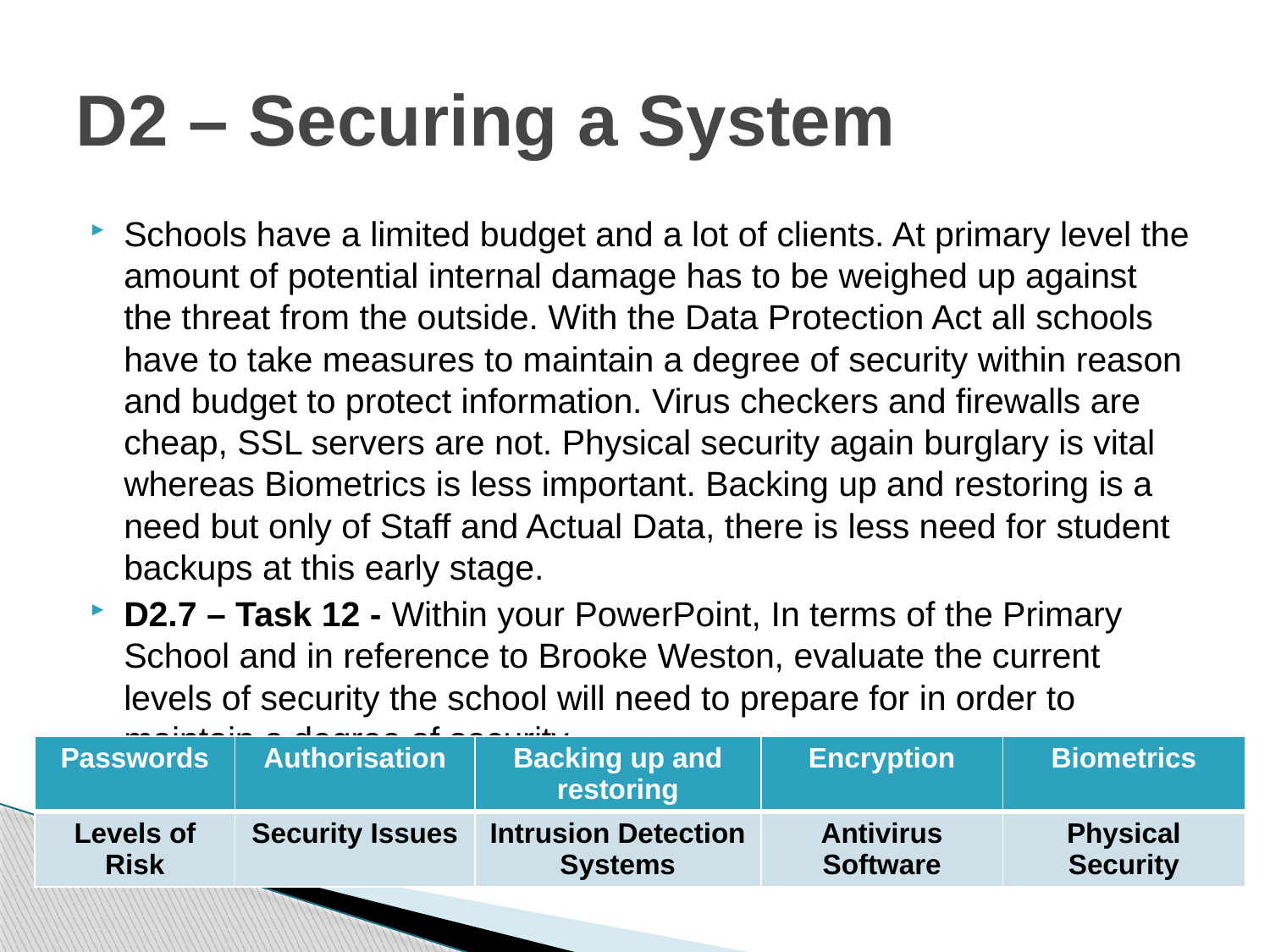

# D2 – Securing a System
Schools have a limited budget and a lot of clients. At primary level the amount of potential internal damage has to be weighed up against the threat from the outside. With the Data Protection Act all schools have to take measures to maintain a degree of security within reason and budget to protect information. Virus checkers and firewalls are cheap, SSL servers are not. Physical security again burglary is vital whereas Biometrics is less important. Backing up and restoring is a need but only of Staff and Actual Data, there is less need for student backups at this early stage.
D2.7 – Task 12 - Within your PowerPoint, In terms of the Primary School and in reference to Brooke Weston, evaluate the current levels of security the school will need to prepare for in order to maintain a degree of security.

| Passwords | Authorisation | Backing up and restoring | Encryption | Biometrics |
| --- | --- | --- | --- | --- |
| Levels of Risk | Security Issues | Intrusion Detection Systems | Antivirus Software | Physical Security |